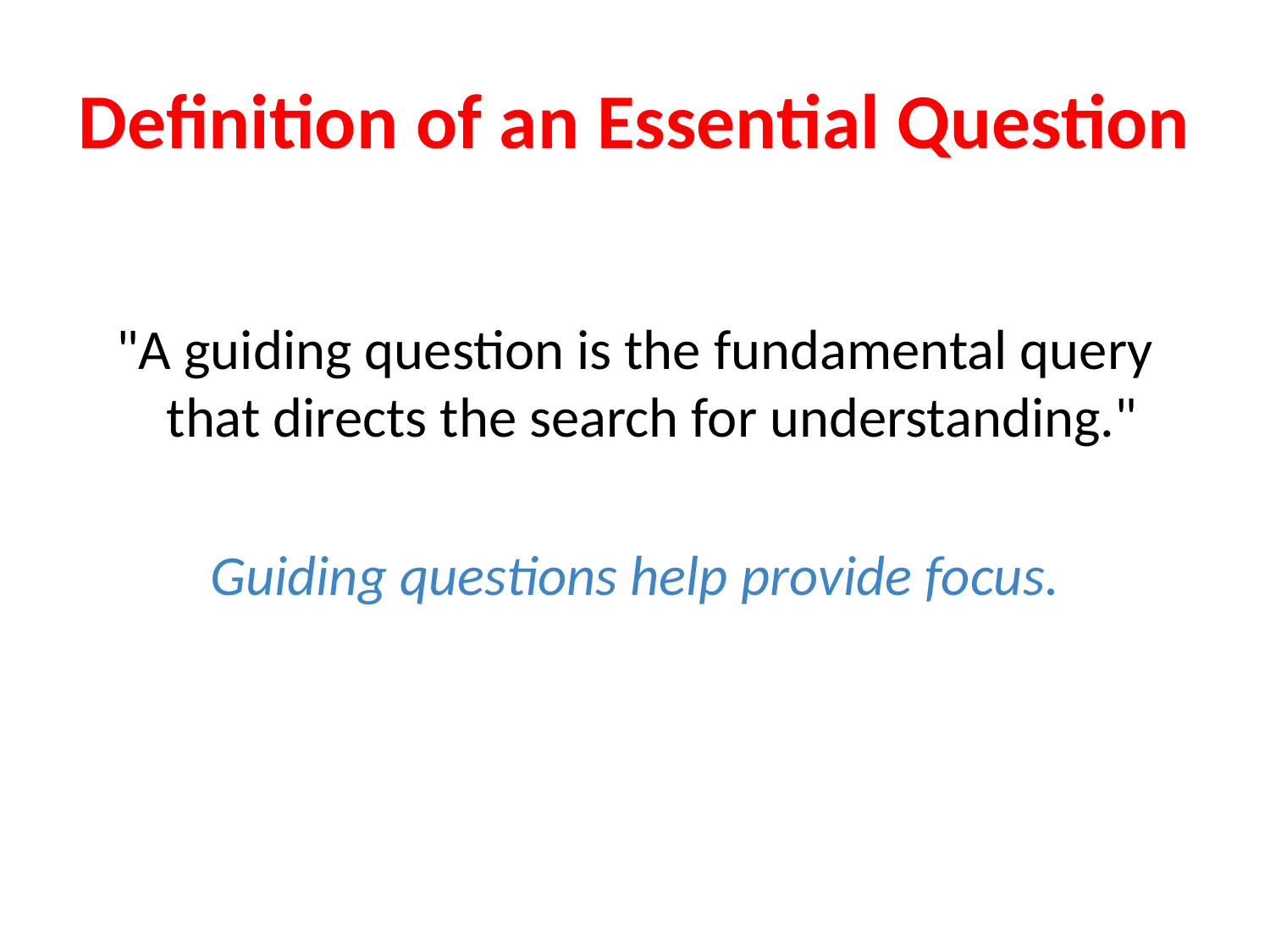

# Definition of an Essential Question
"A guiding question is the fundamental query that directs the search for understanding."

Guiding questions help provide focus.